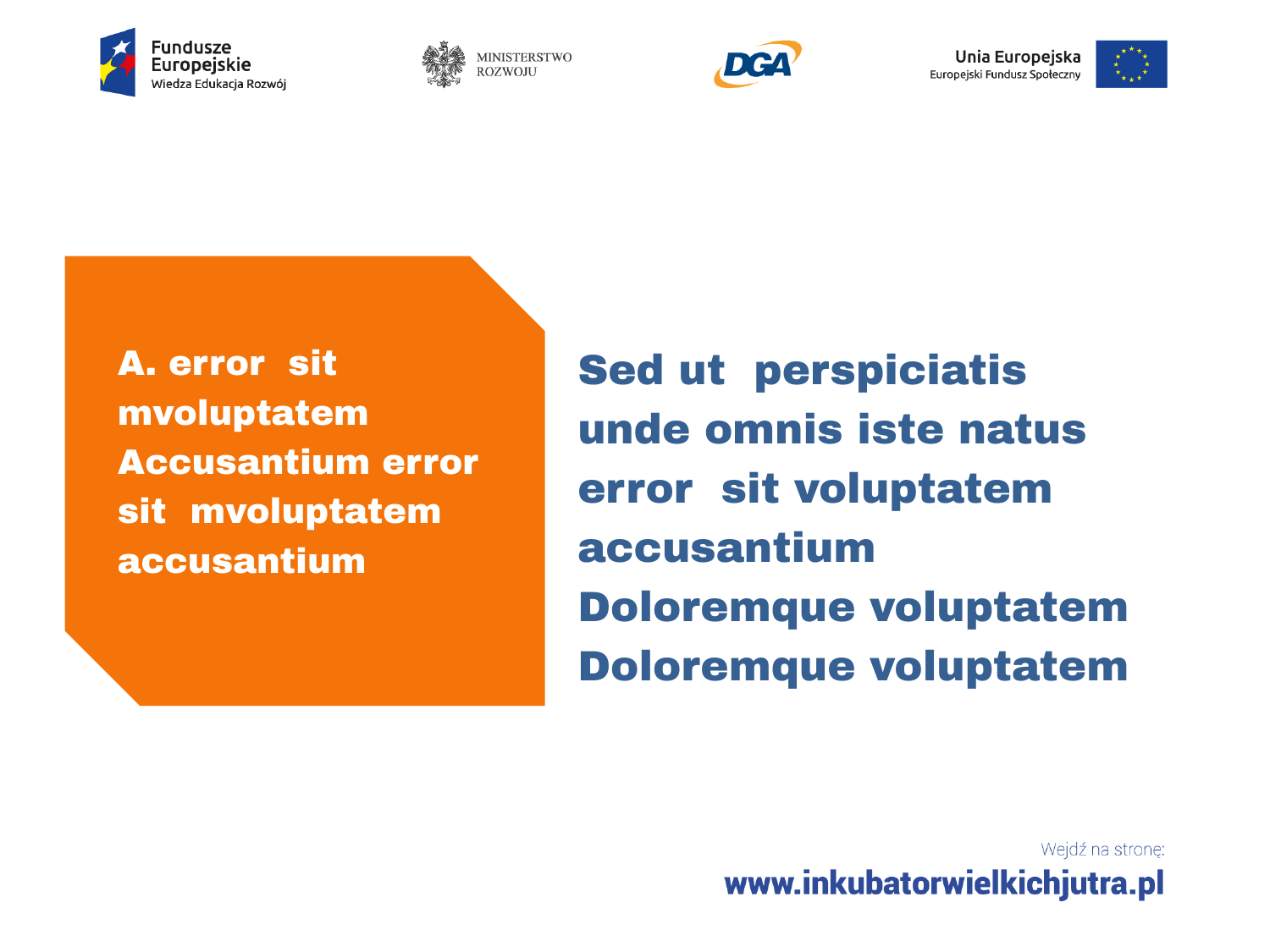

A. error  sit
mvoluptatem
Accusantium error
sit  mvoluptatem
accusantium

Sed ut  perspiciatis
unde omnis iste natus
error  sit voluptatem
accusantium
Doloremque voluptatem
Doloremque voluptatem